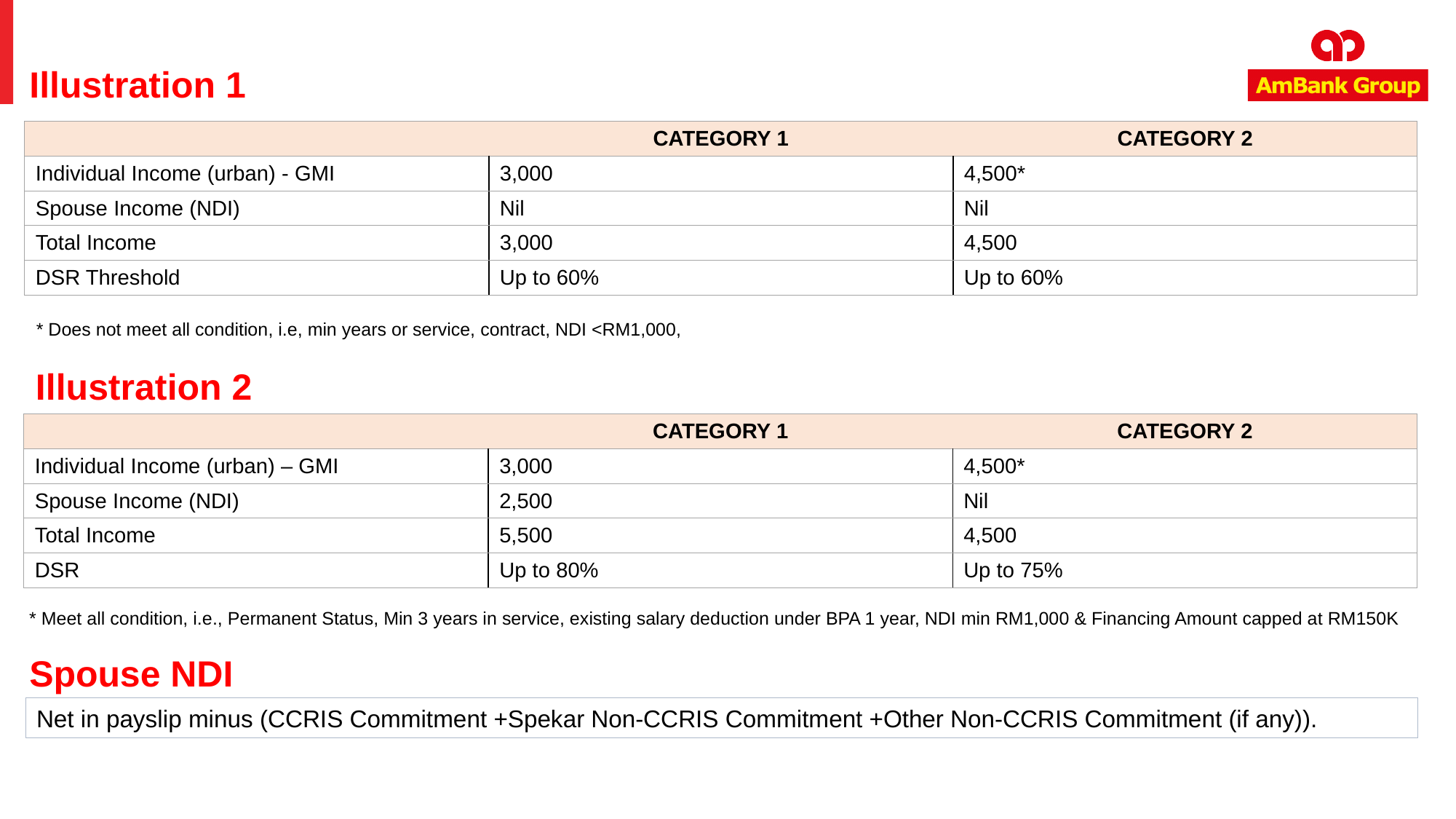

# Illustration 1
|  | CATEGORY 1 | CATEGORY 2 |
| --- | --- | --- |
| Individual Income (urban) - GMI | 3,000 | 4,500\* |
| Spouse Income (NDI) | Nil | Nil |
| Total Income | 3,000 | 4,500 |
| DSR Threshold | Up to 60% | Up to 60% |
* Does not meet all condition, i.e, min years or service, contract, NDI <RM1,000,
Illustration 2
|  | CATEGORY 1 | CATEGORY 2 |
| --- | --- | --- |
| Individual Income (urban) – GMI | 3,000 | 4,500\* |
| Spouse Income (NDI) | 2,500 | Nil |
| Total Income | 5,500 | 4,500 |
| DSR | Up to 80% | Up to 75% |
* Meet all condition, i.e., Permanent Status, Min 3 years in service, existing salary deduction under BPA 1 year, NDI min RM1,000 & Financing Amount capped at RM150K
Spouse NDI
Net in payslip minus (CCRIS Commitment +Spekar Non-CCRIS Commitment +Other Non-CCRIS Commitment (if any)).